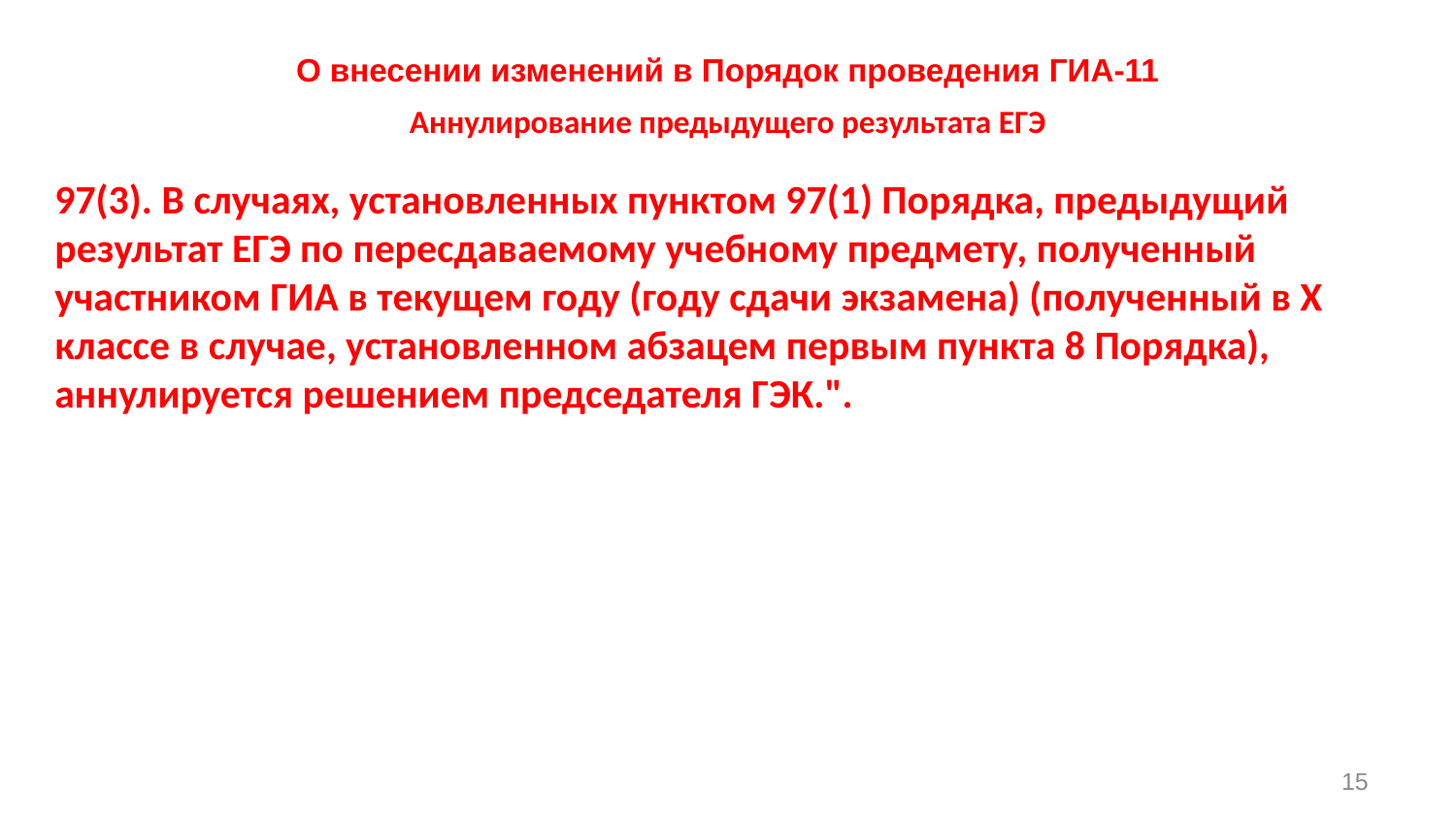

О внесении изменений в Порядок проведения ГИА-11
Аннулирование предыдущего результата ЕГЭ

97(3). В случаях, установленных пунктом 97(1) Порядка, предыдущий результат ЕГЭ по пересдаваемому учебному предмету, полученный участником ГИА в текущем году (году сдачи экзамена) (полученный в X классе в случае, установленном абзацем первым пункта 8 Порядка), аннулируется решением председателя ГЭК.".

15